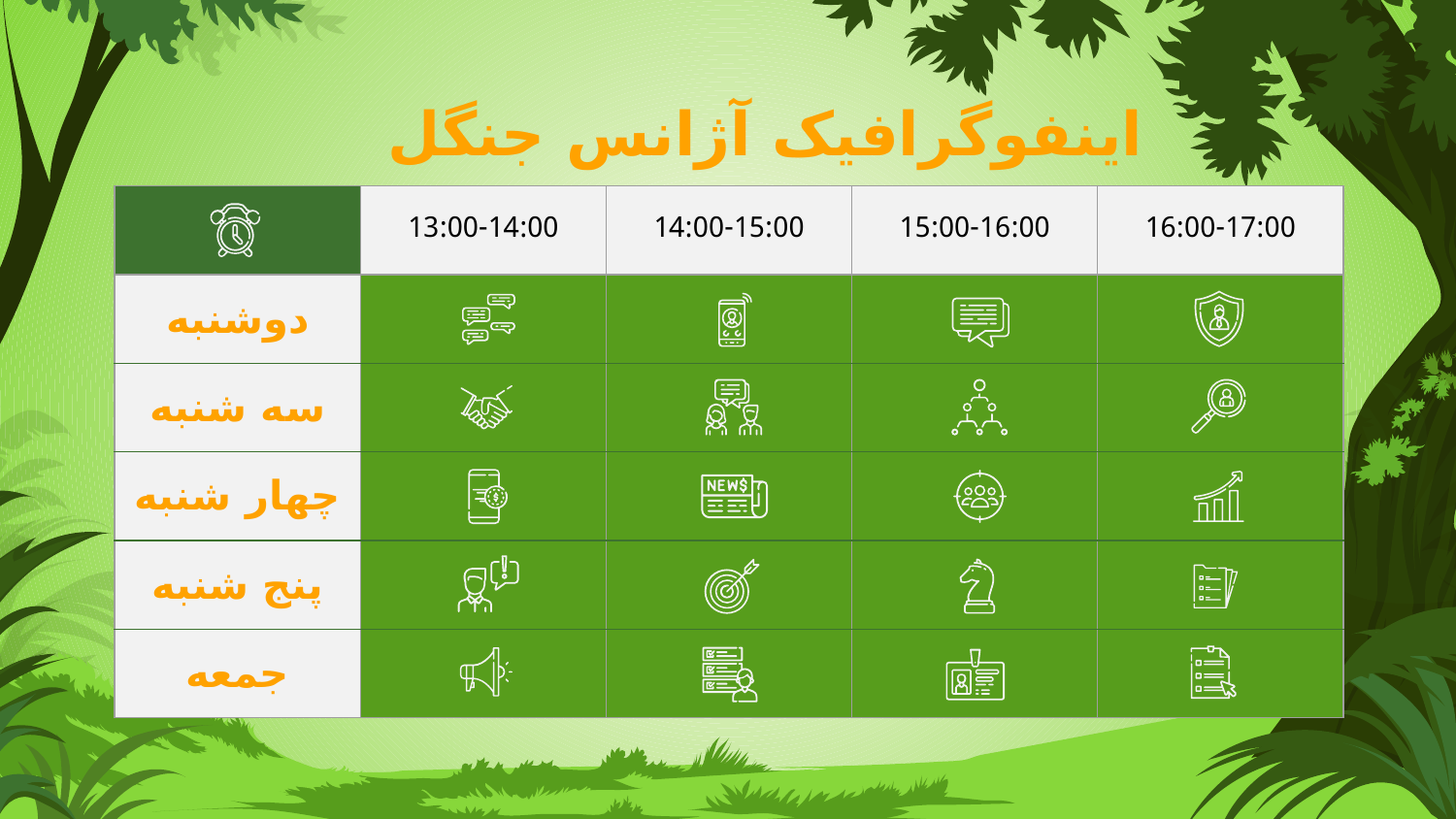

# اینفوگرافیک آژانس جنگل
|  | 13:00-14:00 | 14:00-15:00 | 15:00-16:00 | 16:00-17:00 |
| --- | --- | --- | --- | --- |
| دوشنبه |  |  |  |  |
| سه شنبه |  |  |  |  |
| چهار شنبه |  |  |  |  |
| پنج شنبه |  |  |  |  |
| جمعه |  |  |  |  |